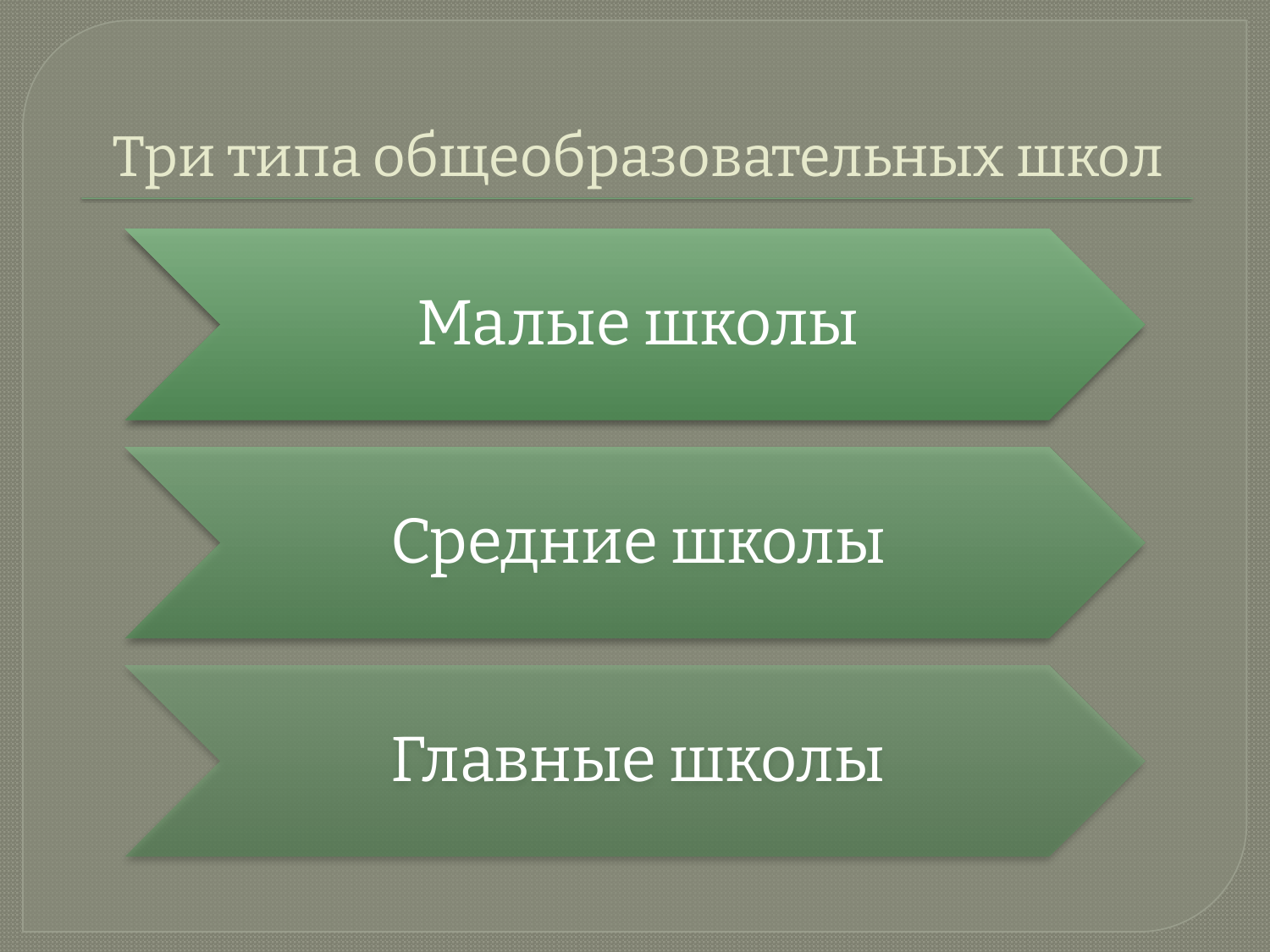

# Три типа общеобразовательных школ
Малые школы
Средние школы
Главные школы